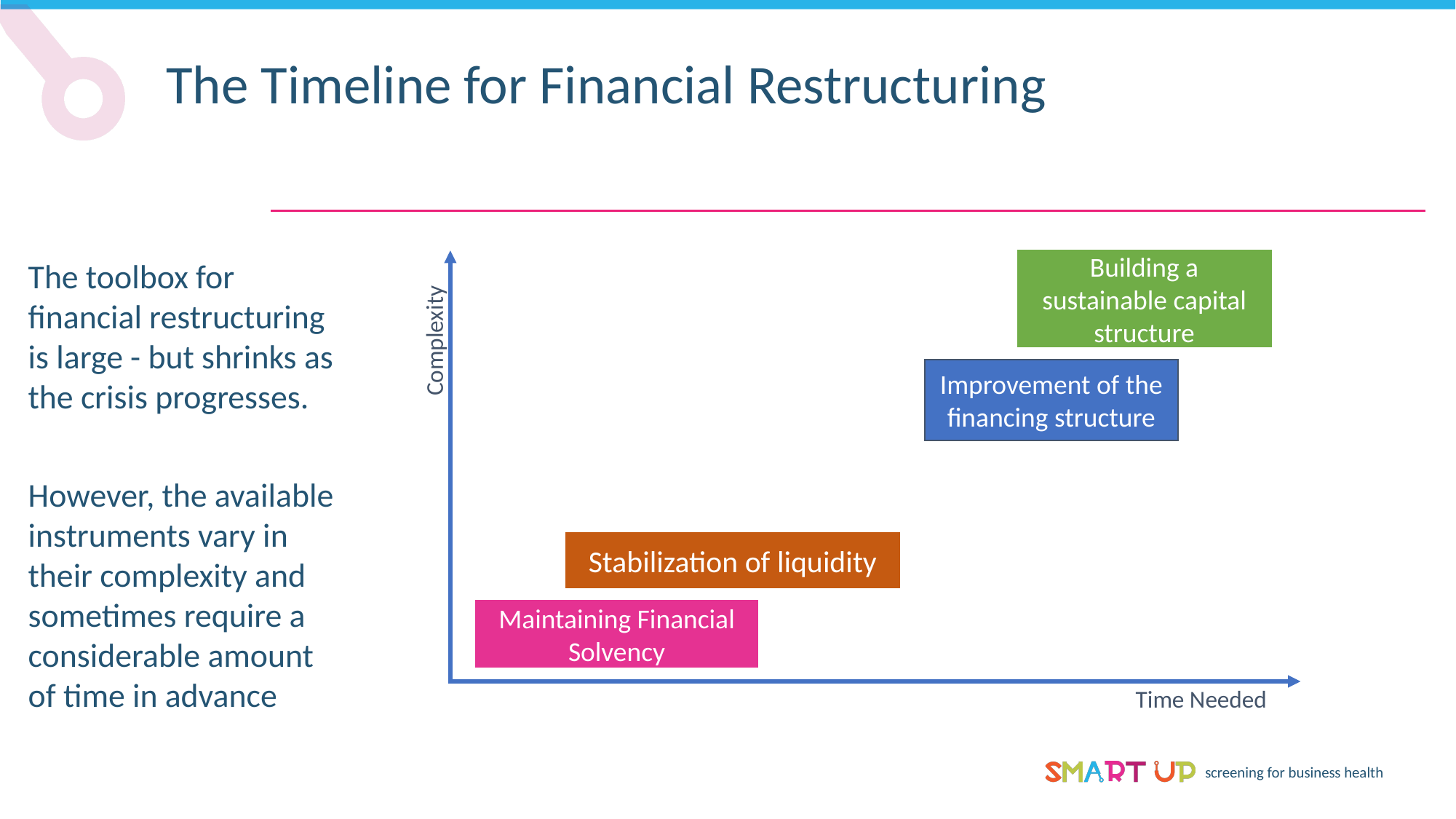

The Timeline for Financial Restructuring
The toolbox for financial restructuring is large - but shrinks as the crisis progresses.

However, the available instruments vary in their complexity and sometimes require a considerable amount of time in advance

Building a sustainable capital structure
Improvement of the financing structure
Complexity
Stabilization of liquidity
Maintaining Financial Solvency
Time Needed